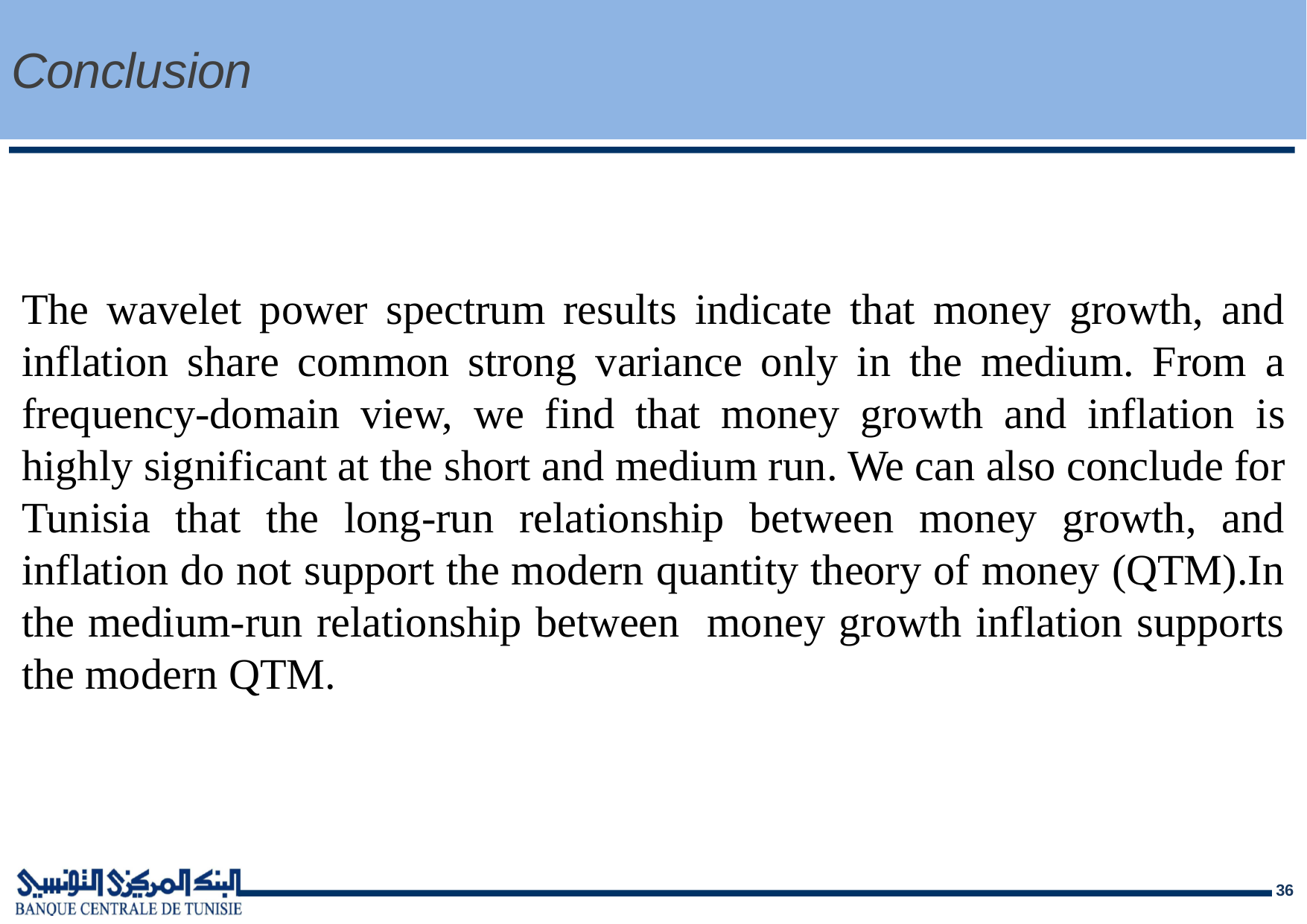

# Conclusion

The wavelet power spectrum results indicate that money growth, and inflation share common strong variance only in the medium. From a frequency-domain view, we find that money growth and inflation is highly significant at the short and medium run. We can also conclude for Tunisia that the long-run relationship between money growth, and inflation do not support the modern quantity theory of money (QTM).In the medium-run relationship between  money growth inflation supports the modern QTM.

36